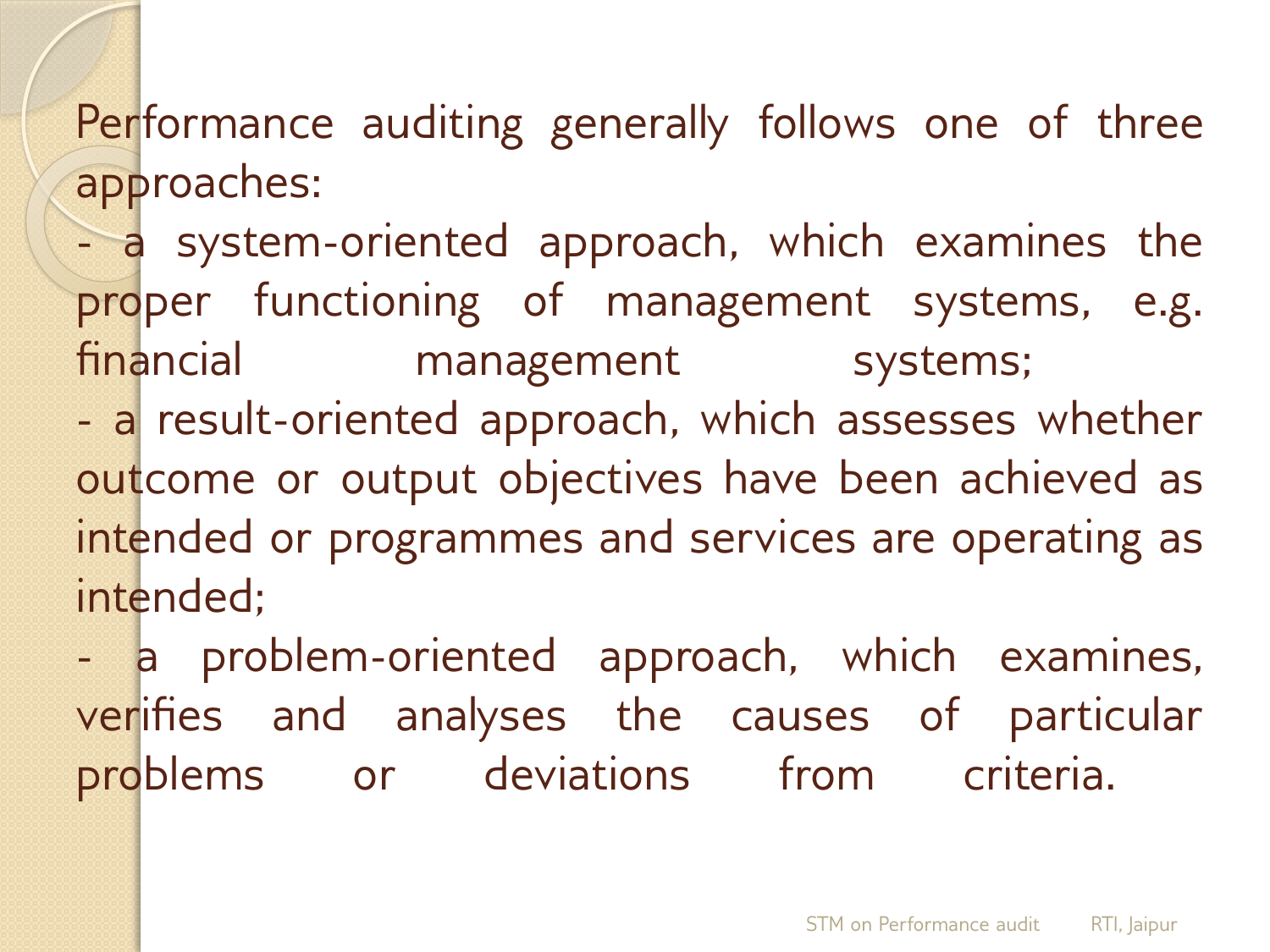

# Performance auditing generally follows one of three approaches: - a system-oriented approach, which examines the proper functioning of management systems, e.g. financial management systems; - a result-oriented approach, which assesses whether outcome or output objectives have been achieved as intended or programmes and services are operating as intended; - a problem-oriented approach, which examines, verifies and analyses the causes of particular problems or deviations from criteria.
STM on Performance audit        RTI, Jaipur